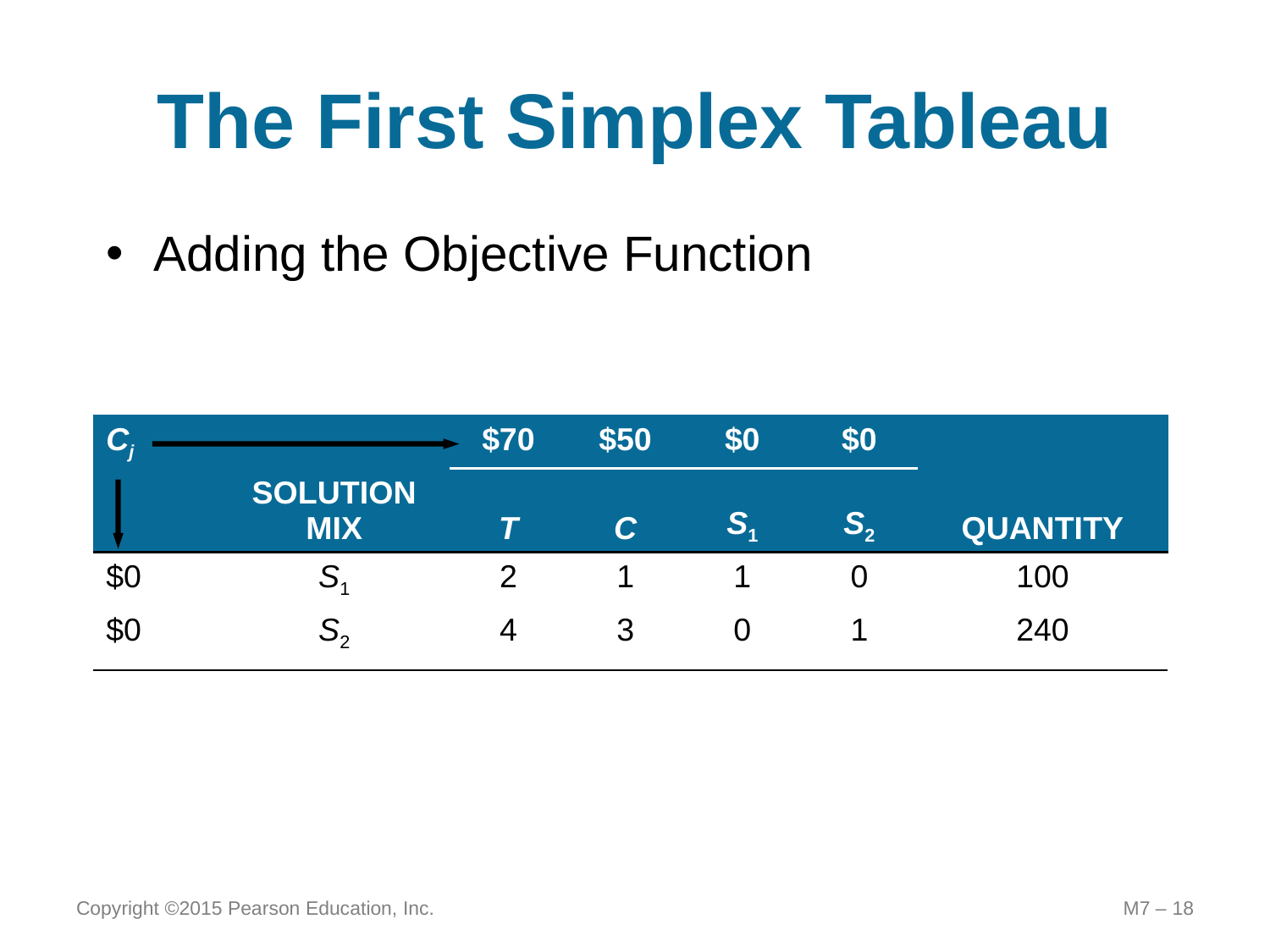

# The First Simplex Tableau
Adding the Objective Function
| Cj |  | $70 | $50 | $0 | $0 |  |
| --- | --- | --- | --- | --- | --- | --- |
|  | SOLUTION MIX | T | C | S1 | S2 | QUANTITY |
| $0 | S1 | 2 | 1 | 1 | 0 | 100 |
| $0 | S2 | 4 | 3 | 0 | 1 | 240 |

Copyright ©2015 Pearson Education, Inc.
M7 – 18